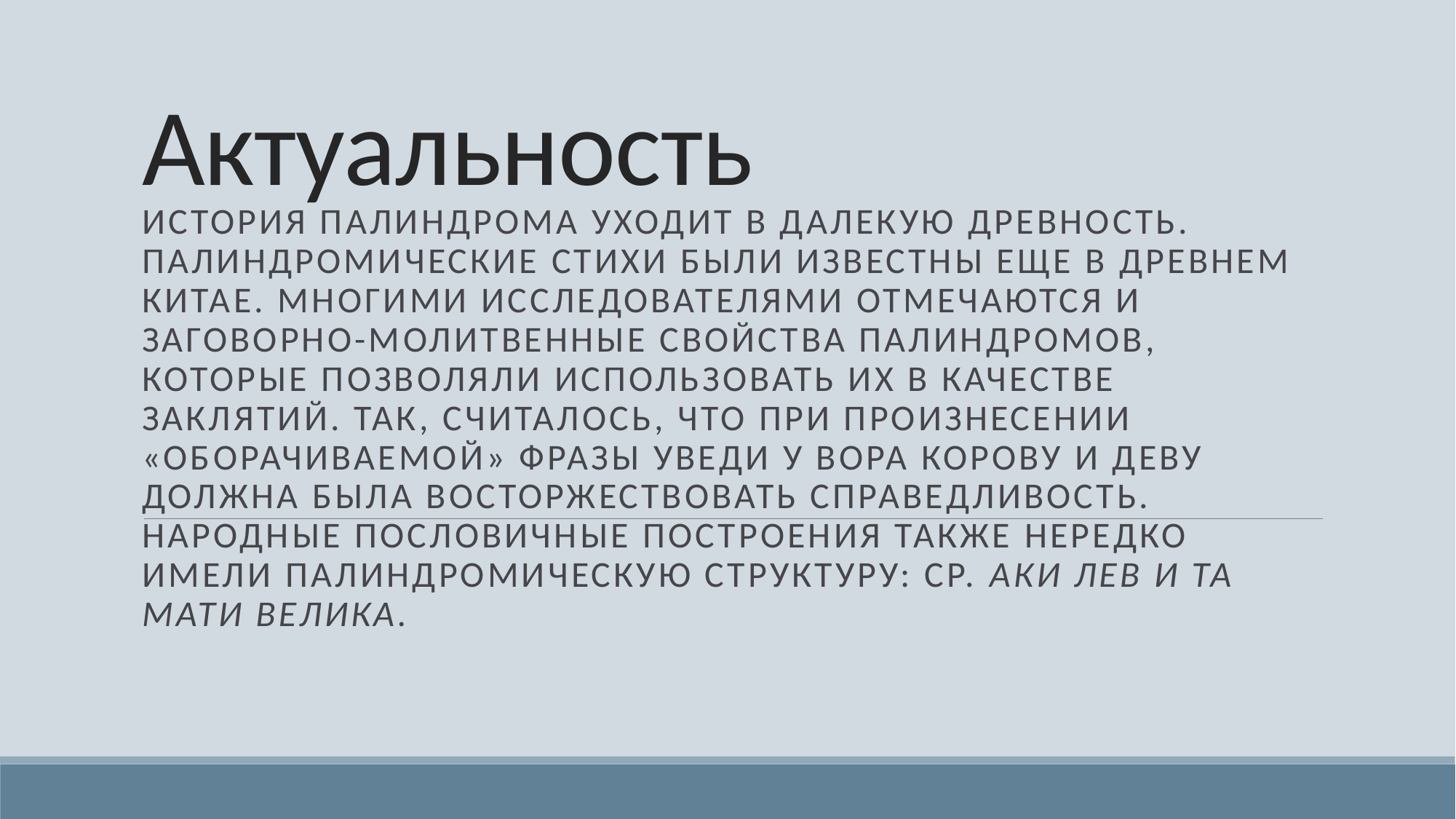

# Актуальность
История палиндрома уходит в далекую древность. Палиндромические стихи были известны еще в древнем Китае. Многими исследователями отмечаются и заговорно-молитвенные свойства палиндромов, которые позволяли использовать их в качестве заклятий. Так, считалось, что при произнесении «оборачиваемой» фразы УВЕДИ У ВОРА КОРОВУ И ДЕВУ должна была восторжествовать справедливость. Народные пословичные построения также нередко имели палиндромическую структуру: ср. Аки лев и та мати велика.